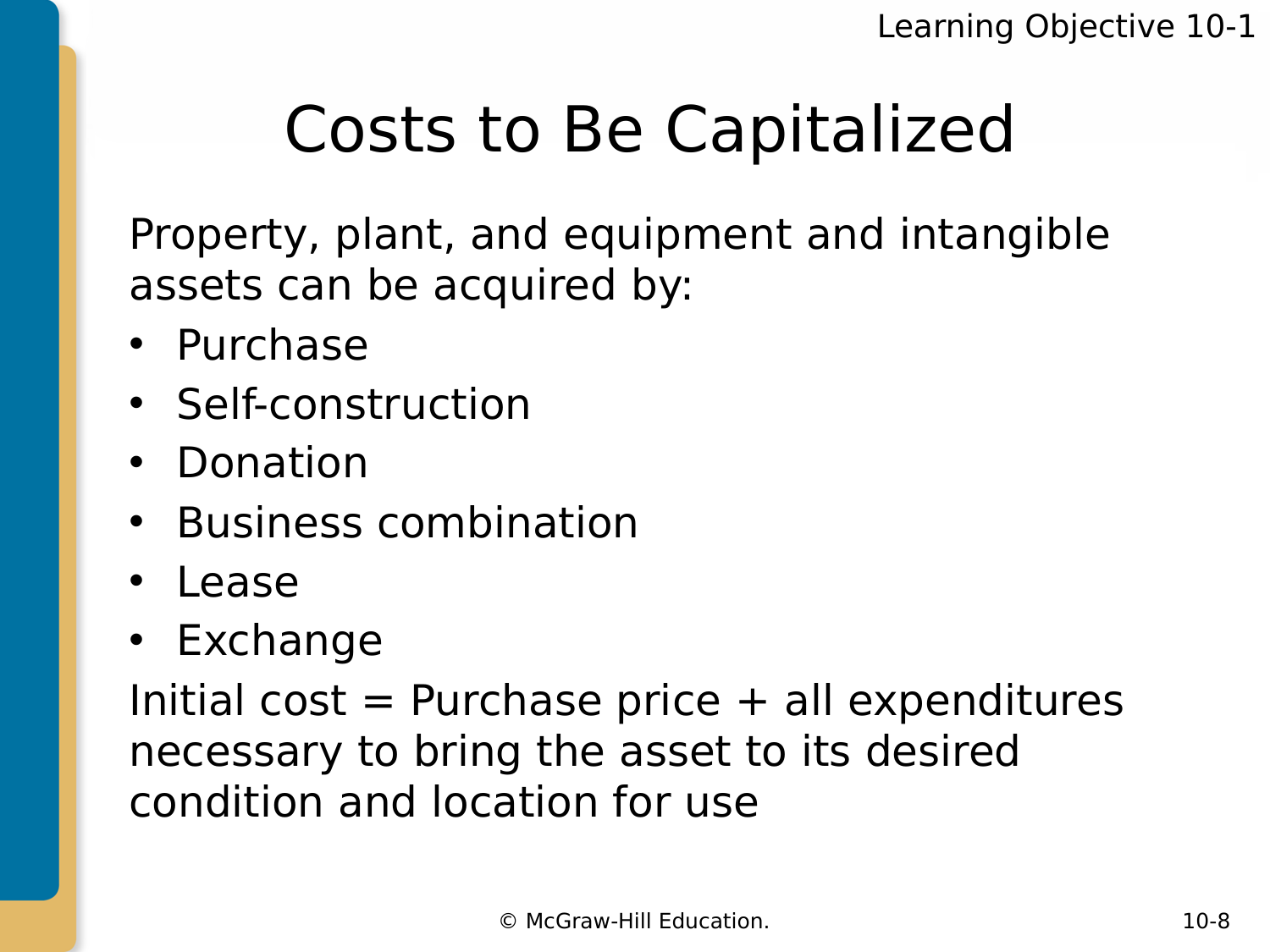

Learning Objective 10-1
# Costs to Be Capitalized
Property, plant, and equipment and intangible assets can be acquired by:
Purchase
Self-construction
Donation
Business combination
Lease
Exchange
Initial cost = Purchase price + all expenditures necessary to bring the asset to its desired condition and location for use